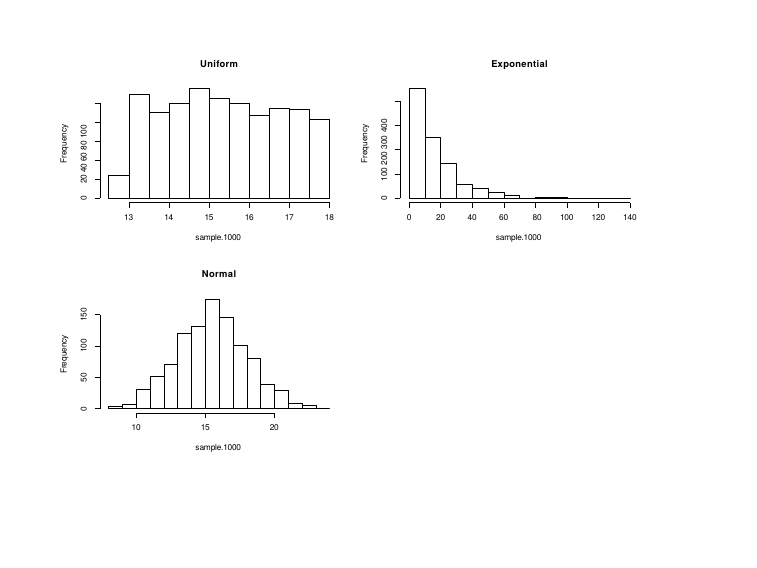

Uniform
Exponential

100 200 300 400
20 40 60 80 100

Frequency
Frequency
0
0
13
14
15
16
17
18
0
20
40
60	80
100
120
140
sample.1000
sample.1000
Normal

150

Frequency
100
50
0
10
15
20
sample.1000